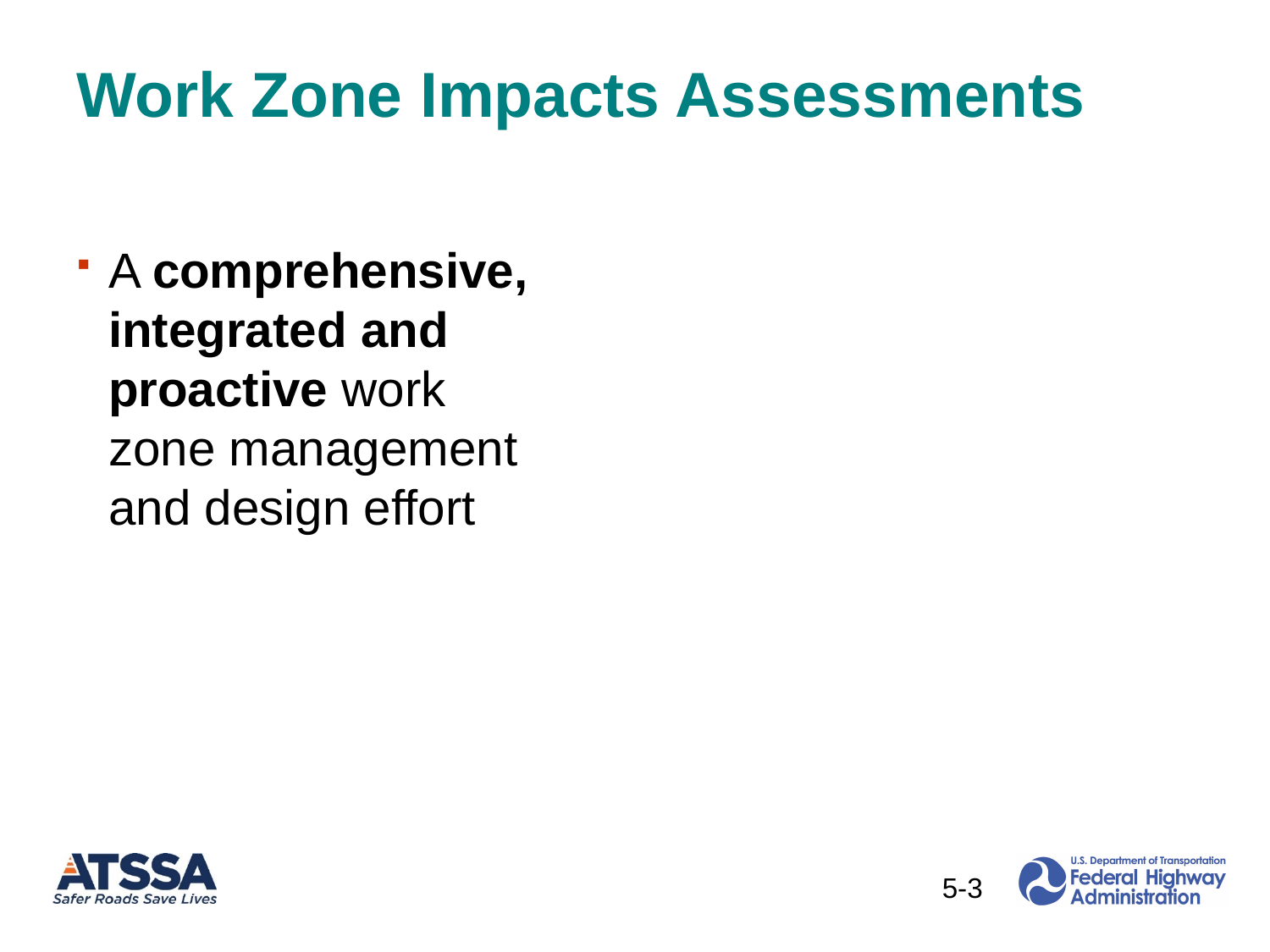

# Work Zone Impacts Assessments
A comprehensive, integrated and proactive work zone management and design effort